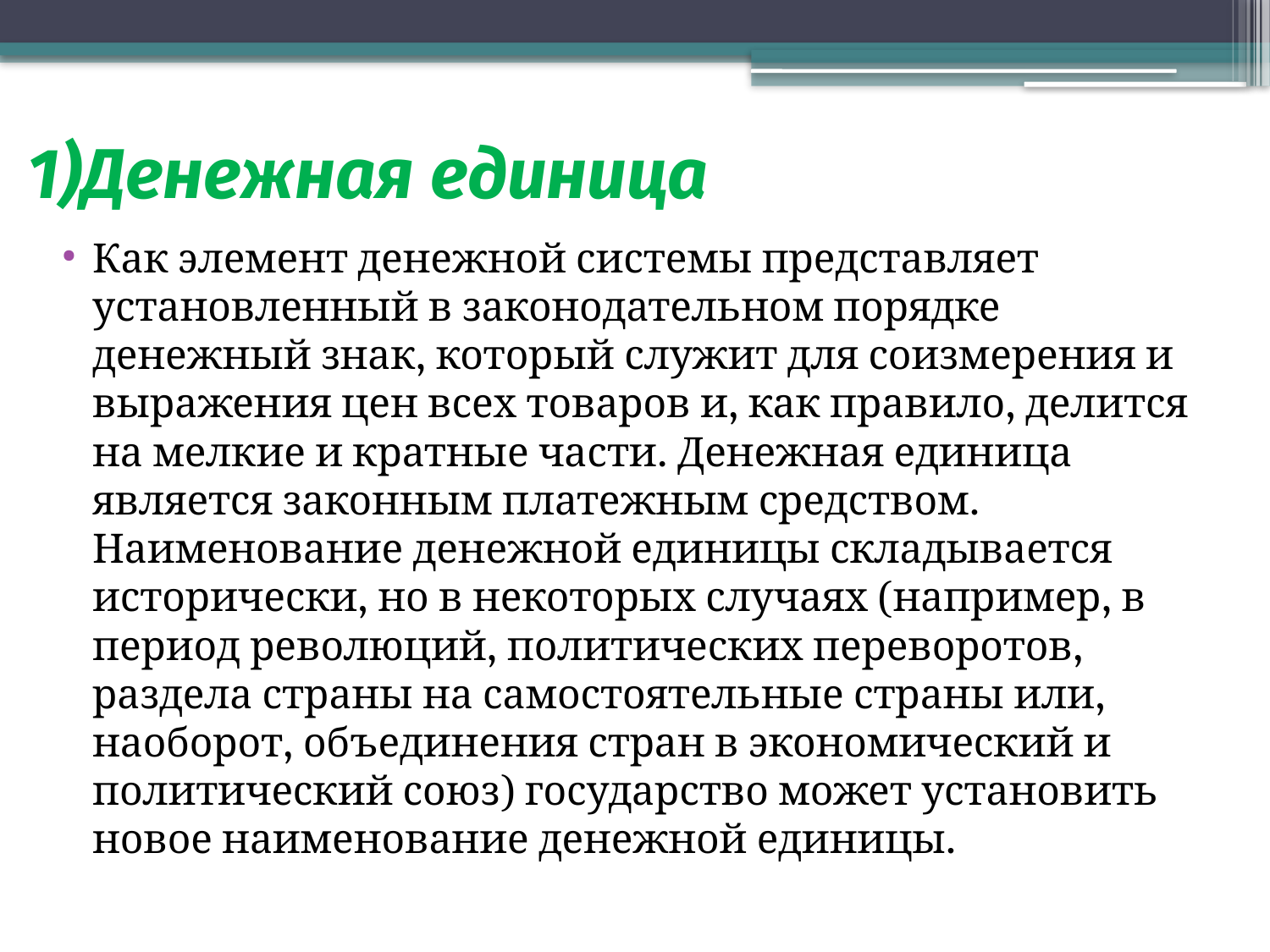

# 1)Денежная единица
Как элемент денежной системы представляет установленный в законодательном порядке денежный знак, который служит для соизмерения и выражения цен всех товаров и, как правило, делится на мелкие и кратные части. Денежная единица является законным платежным средством. Наименование денежной единицы складывается исторически, но в некоторых случаях (например, в период революций, политических переворотов, раздела страны на самостоятельные страны или, наоборот, объединения стран в экономический и политический союз) государство может установить новое наименование денежной единицы.